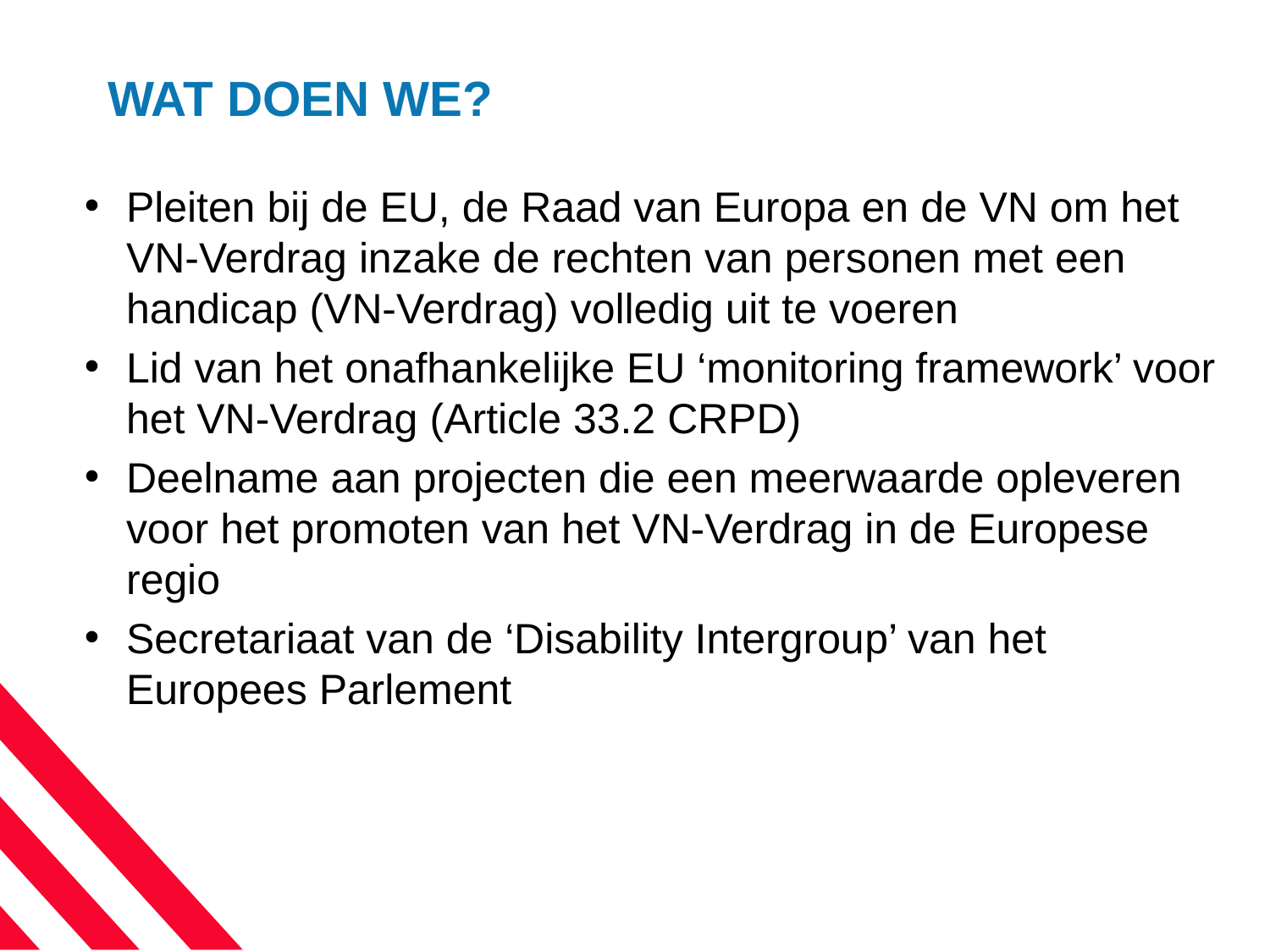

# WAT DOEN WE?
Pleiten bij de EU, de Raad van Europa en de VN om het VN-Verdrag inzake de rechten van personen met een handicap (VN-Verdrag) volledig uit te voeren
Lid van het onafhankelijke EU ‘monitoring framework’ voor het VN-Verdrag (Article 33.2 CRPD)
Deelname aan projecten die een meerwaarde opleveren voor het promoten van het VN-Verdrag in de Europese regio
Secretariaat van de ‘Disability Intergroup’ van het Europees Parlement